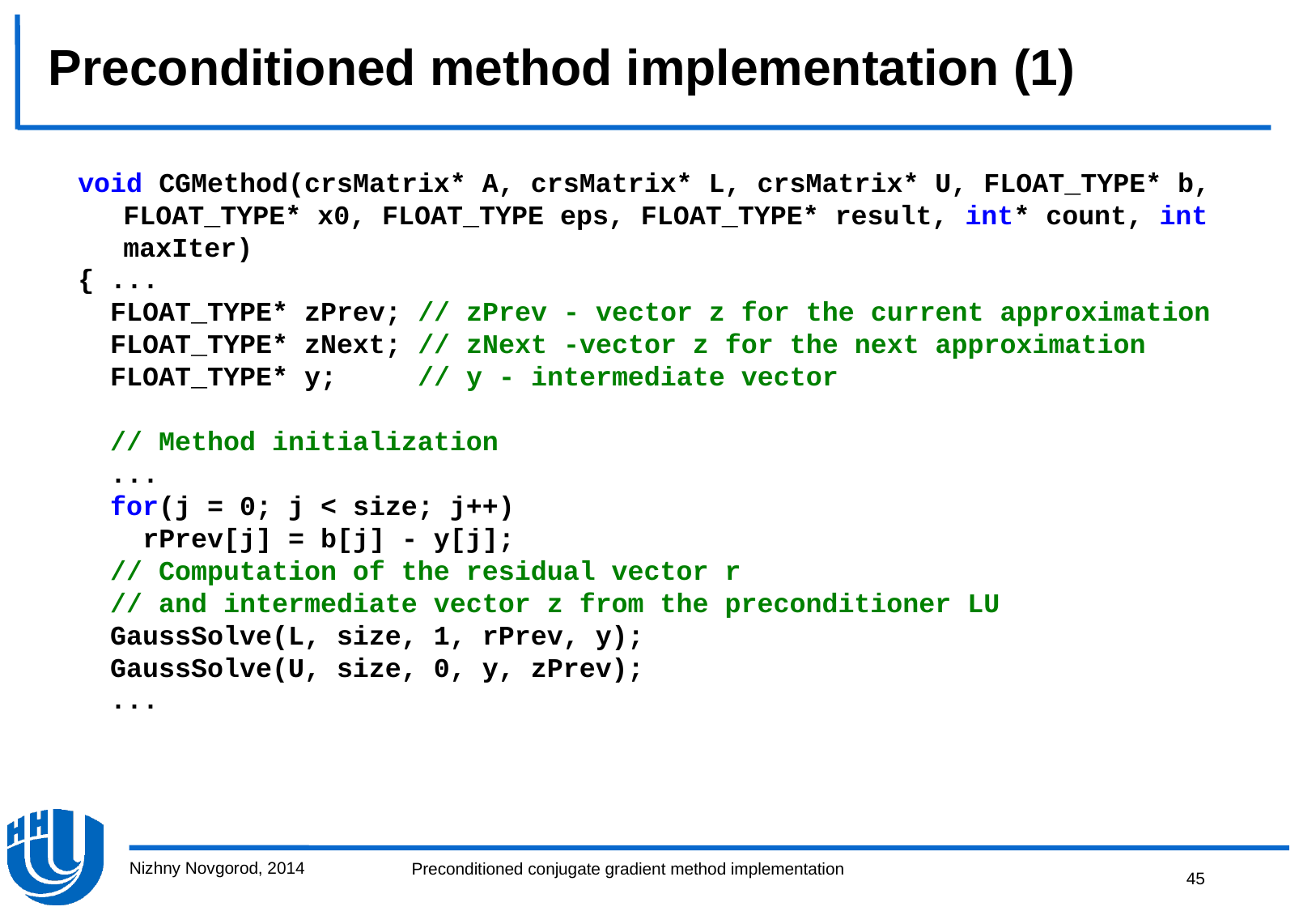

# Preconditioned method implementation (1)
void CGMethod(crsMatrix* A, crsMatrix* L, crsMatrix* U, FLOAT_TYPE* b, FLOAT_TYPE* x0, FLOAT_TYPE eps, FLOAT_TYPE* result, int* count, int maxIter)
{ ...
  FLOAT_TYPE* zPrev; // zPrev - vector z for the current approximation
  FLOAT_TYPE* zNext; // zNext -vector z for the next approximation
  FLOAT_TYPE* y;     // y - intermediate vector

  // Method initialization
  ...
  for(j = 0; j < size; j++)
    rPrev[j] = b[j] - y[j];
  // Computation of the residual vector r
  // and intermediate vector z from the preconditioner LU
  GaussSolve(L, size, 1, rPrev, y);
  GaussSolve(U, size, 0, y, zPrev);
  ...
Nizhny Novgorod, 2014
45
Preconditioned conjugate gradient method implementation